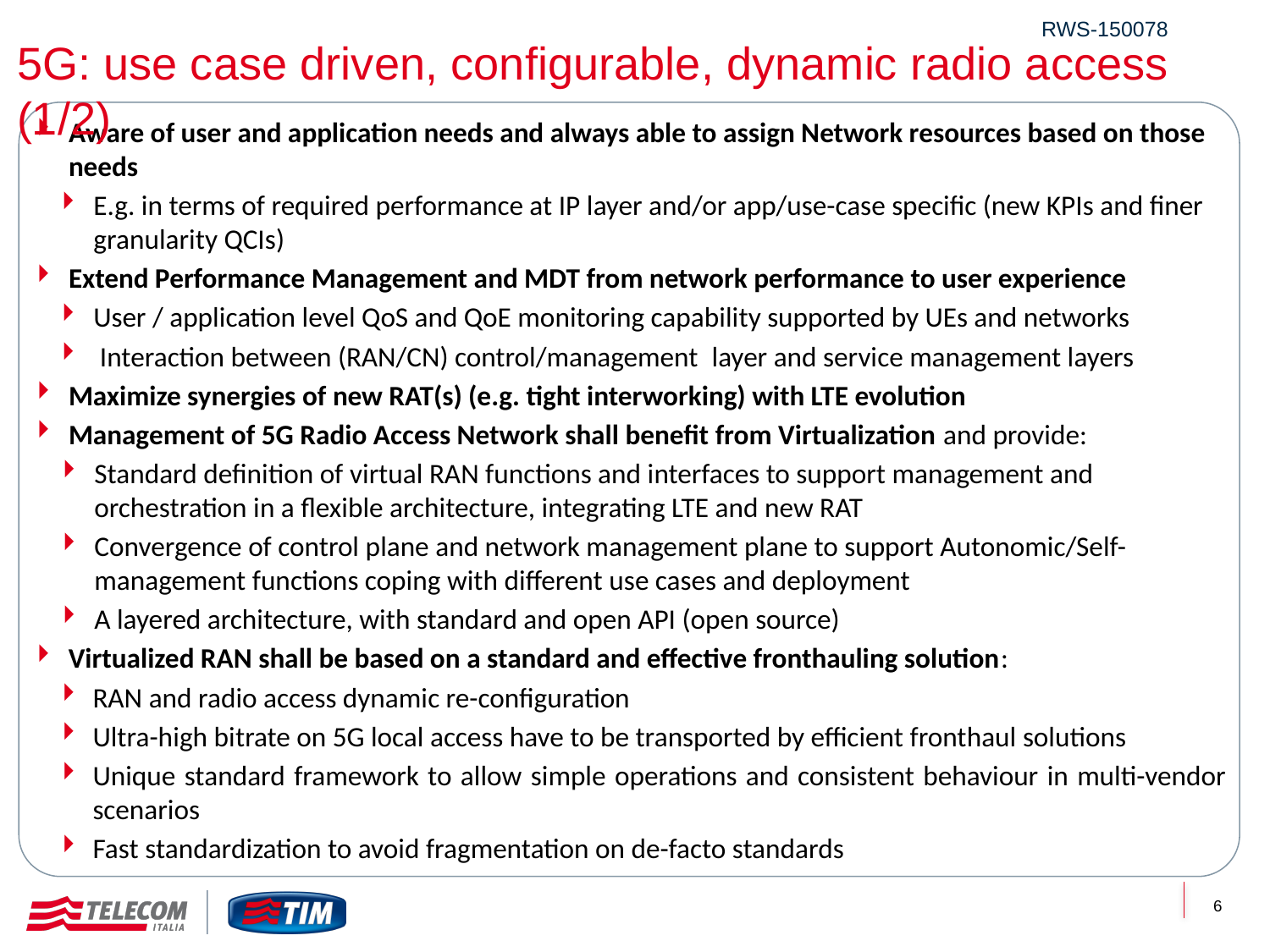

RWS-150078
5G: use case driven, configurable, dynamic radio access (1/2)
Aware of user and application needs and always able to assign Network resources based on those needs
E.g. in terms of required performance at IP layer and/or app/use-case specific (new KPIs and finer granularity QCIs)
Extend Performance Management and MDT from network performance to user experience
User / application level QoS and QoE monitoring capability supported by UEs and networks
 Interaction between (RAN/CN) control/management  layer and service management layers
Maximize synergies of new RAT(s) (e.g. tight interworking) with LTE evolution
Management of 5G Radio Access Network shall benefit from Virtualization and provide:
Standard definition of virtual RAN functions and interfaces to support management and orchestration in a flexible architecture, integrating LTE and new RAT
Convergence of control plane and network management plane to support Autonomic/Self-management functions coping with different use cases and deployment
A layered architecture, with standard and open API (open source)
Virtualized RAN shall be based on a standard and effective fronthauling solution:
RAN and radio access dynamic re-configuration
Ultra-high bitrate on 5G local access have to be transported by efficient fronthaul solutions
Unique standard framework to allow simple operations and consistent behaviour in multi-vendor scenarios
Fast standardization to avoid fragmentation on de-facto standards